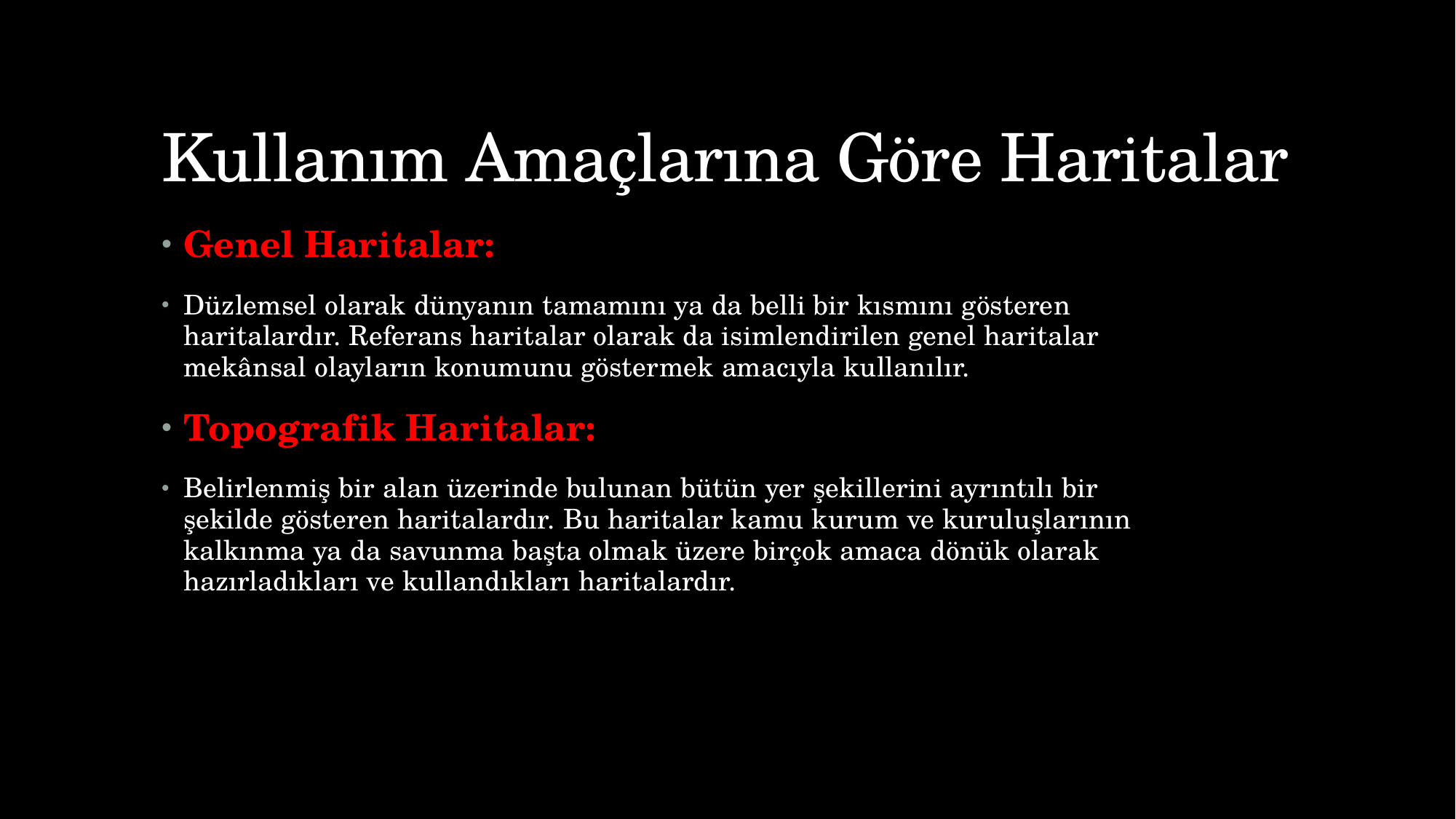

# Kullanım Amaçlarına Göre Haritalar
Genel Haritalar:
Düzlemsel olarak dünyanın tamamını ya da belli bir kısmını gösteren haritalardır. Referans haritalar olarak da isimlendirilen genel haritalar mekânsal olayların konumunu göstermek amacıyla kullanılır.
Topografik Haritalar:
Belirlenmiş bir alan üzerinde bulunan bütün yer şekillerini ayrıntılı bir şekilde gösteren haritalardır. Bu haritalar kamu kurum ve kuruluşlarının kalkınma ya da savunma başta olmak üzere birçok amaca dönük olarak hazırladıkları ve kullandıkları haritalardır.